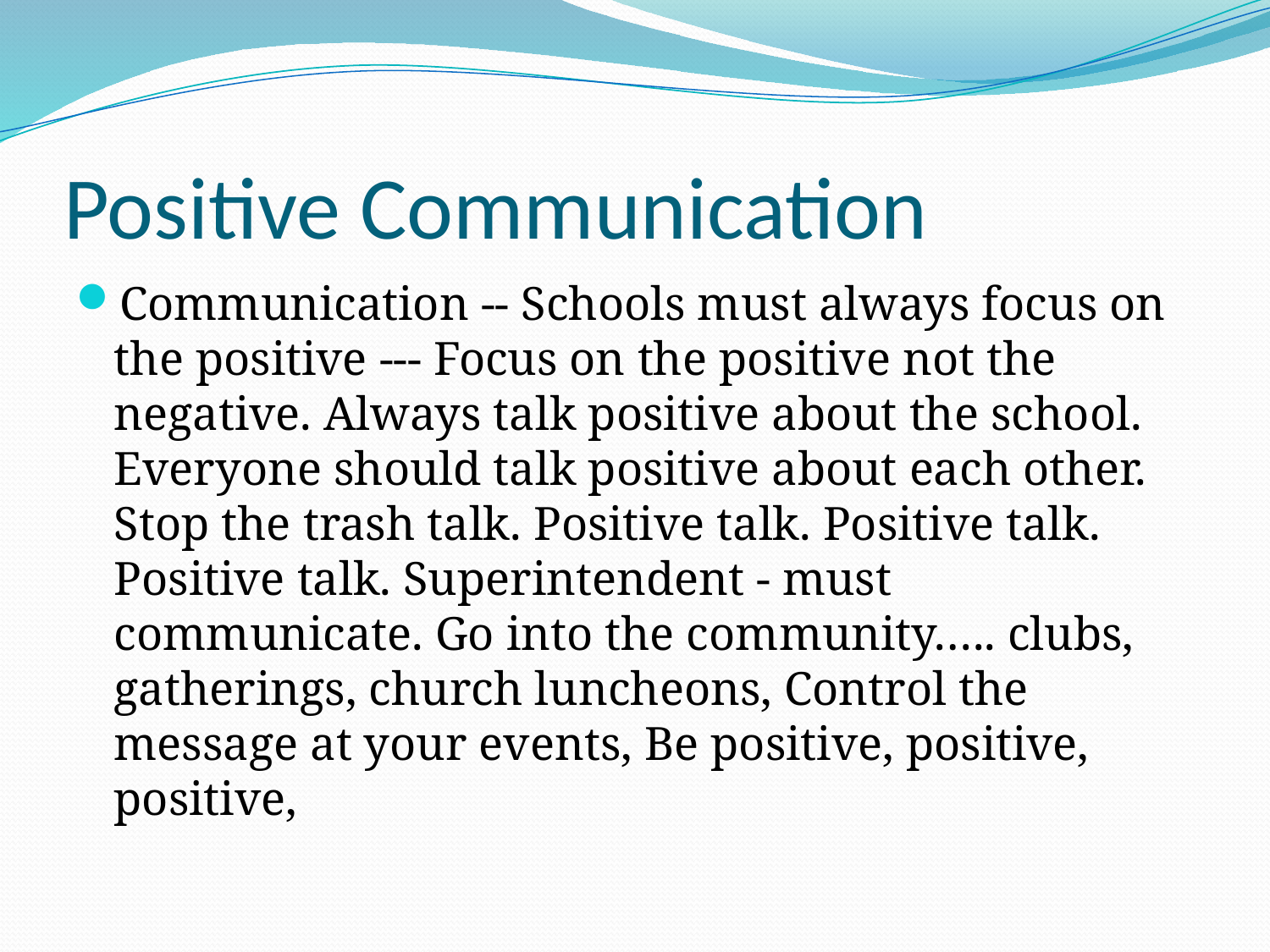

# Positive Communication
Communication -- Schools must always focus on the positive --- Focus on the positive not the negative. Always talk positive about the school. Everyone should talk positive about each other. Stop the trash talk. Positive talk. Positive talk. Positive talk. Superintendent - must communicate. Go into the community….. clubs, gatherings, church luncheons, Control the message at your events, Be positive, positive, positive,